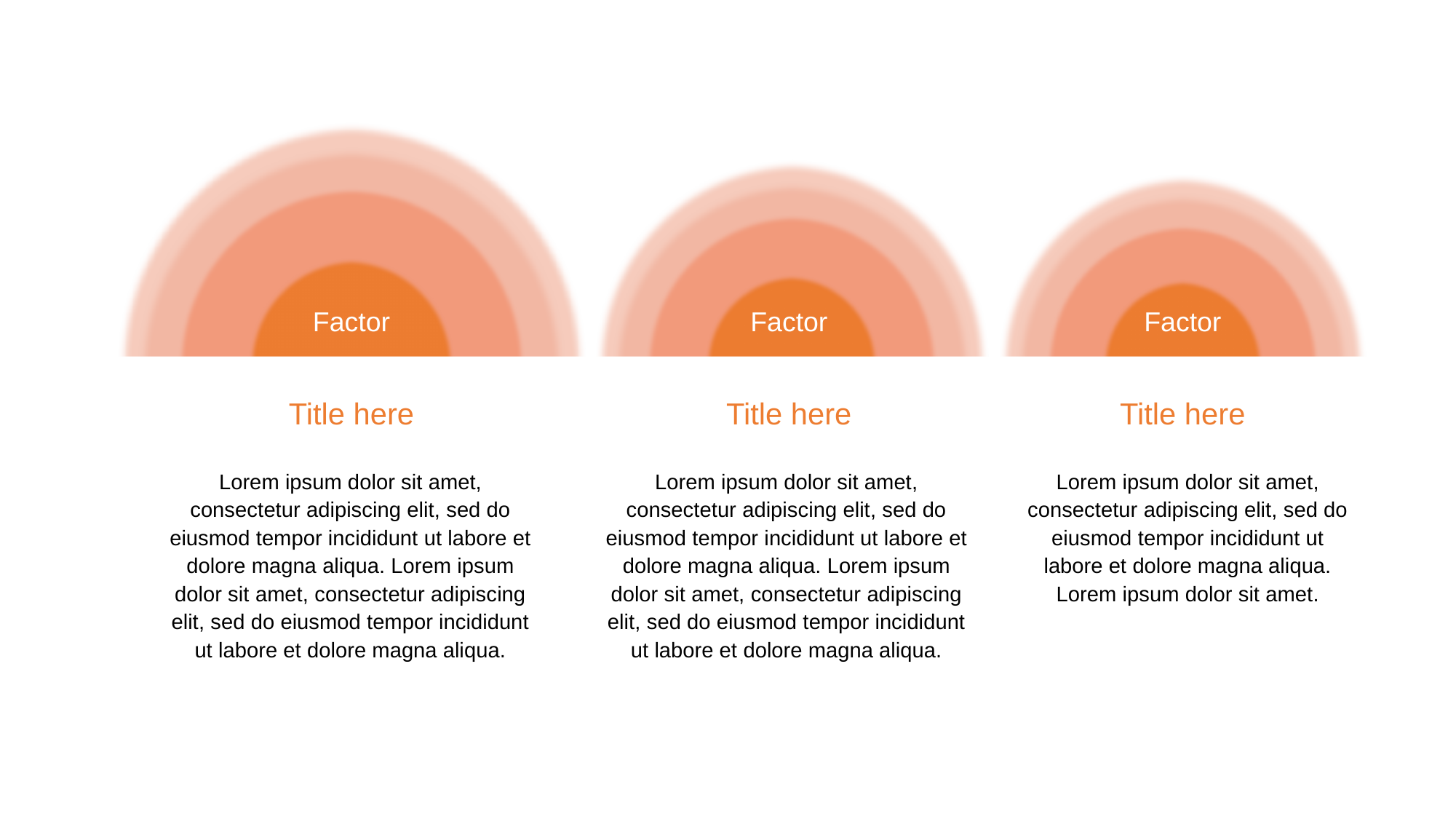

Factor
Factor
Factor

Title here
Title here
Title here
Lorem ipsum dolor sit amet, consectetur adipiscing elit, sed do eiusmod tempor incididunt ut labore et dolore magna aliqua. Lorem ipsum dolor sit amet, consectetur adipiscing elit, sed do eiusmod tempor incididunt ut labore et dolore magna aliqua.
Lorem ipsum dolor sit amet, consectetur adipiscing elit, sed do eiusmod tempor incididunt ut labore et dolore magna aliqua. Lorem ipsum dolor sit amet, consectetur adipiscing elit, sed do eiusmod tempor incididunt ut labore et dolore magna aliqua.
Lorem ipsum dolor sit amet, consectetur adipiscing elit, sed do eiusmod tempor incididunt ut labore et dolore magna aliqua. Lorem ipsum dolor sit amet.